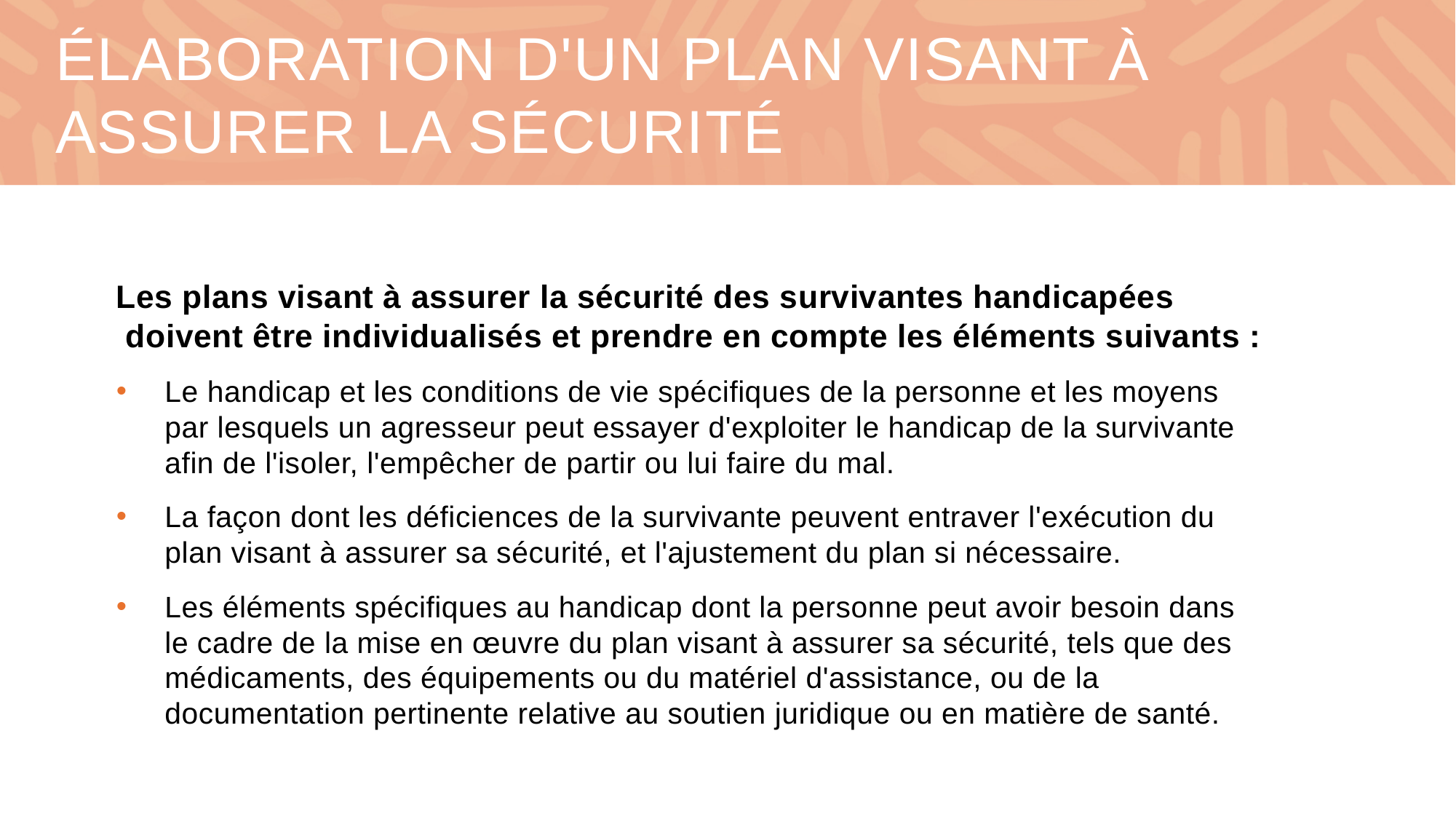

Élaboration d'un plan visant à assurer la sécurité
Les plans visant à assurer la sécurité des survivantes handicapées doivent être individualisés et prendre en compte les éléments suivants :
Le handicap et les conditions de vie spécifiques de la personne et les moyens par lesquels un agresseur peut essayer d'exploiter le handicap de la survivante afin de l'isoler, l'empêcher de partir ou lui faire du mal.
La façon dont les déficiences de la survivante peuvent entraver l'exécution du plan visant à assurer sa sécurité, et l'ajustement du plan si nécessaire.
Les éléments spécifiques au handicap dont la personne peut avoir besoin dans le cadre de la mise en œuvre du plan visant à assurer sa sécurité, tels que des médicaments, des équipements ou du matériel d'assistance, ou de la documentation pertinente relative au soutien juridique ou en matière de santé.